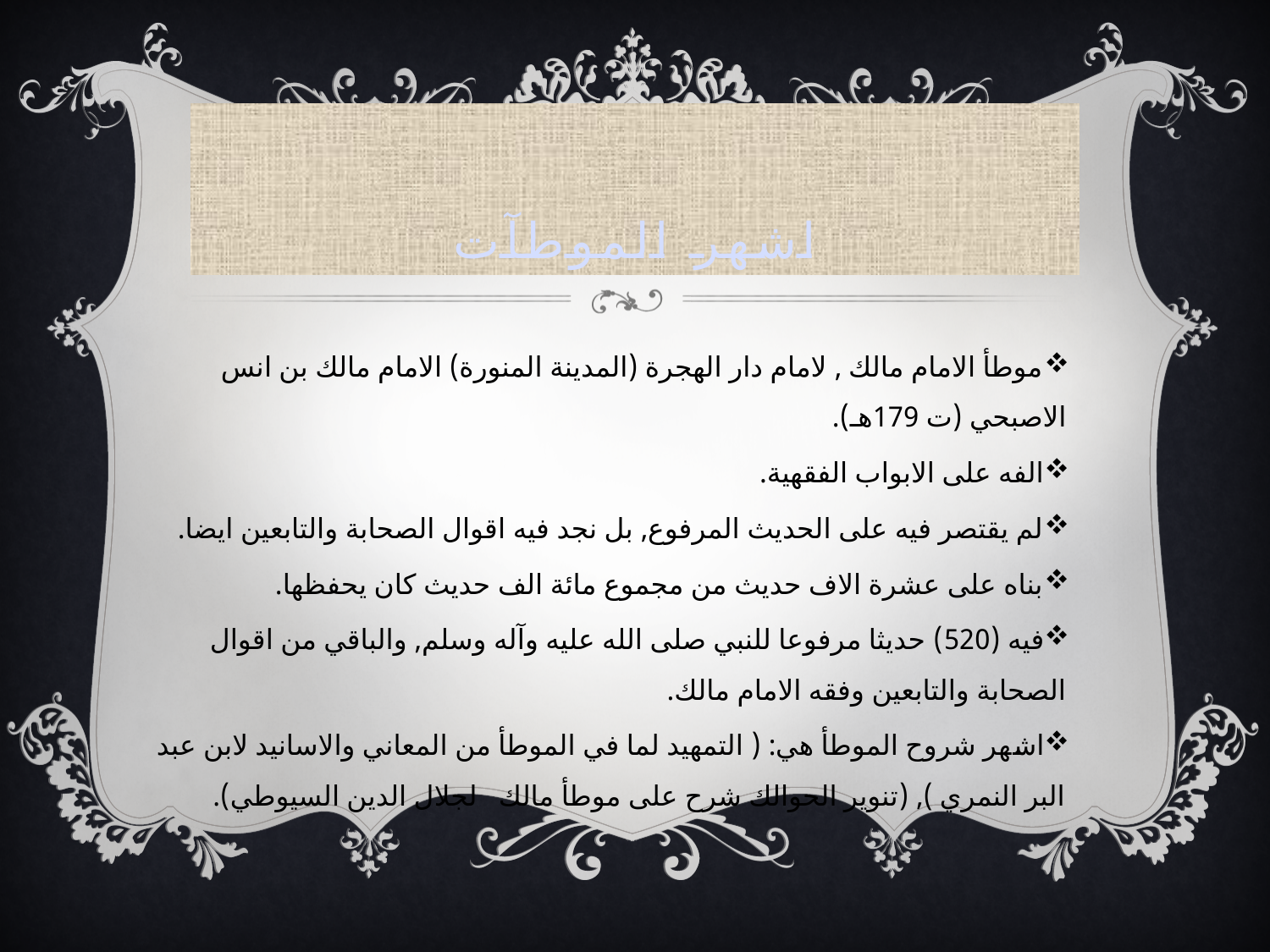

# اشهر الموطآت
موطأ الامام مالك , لامام دار الهجرة (المدينة المنورة) الامام مالك بن انس الاصبحي (ت 179هـ).
الفه على الابواب الفقهية.
لم يقتصر فيه على الحديث المرفوع, بل نجد فيه اقوال الصحابة والتابعين ايضا.
بناه على عشرة الاف حديث من مجموع مائة الف حديث كان يحفظها.
فيه (520) حديثا مرفوعا للنبي صلى الله عليه وآله وسلم, والباقي من اقوال الصحابة والتابعين وفقه الامام مالك.
اشهر شروح الموطأ هي: ( التمهيد لما في الموطأ من المعاني والاسانيد لابن عبد البر النمري ), (تنوير الحوالك شرح على موطأ مالك   لجلال الدين السيوطي).